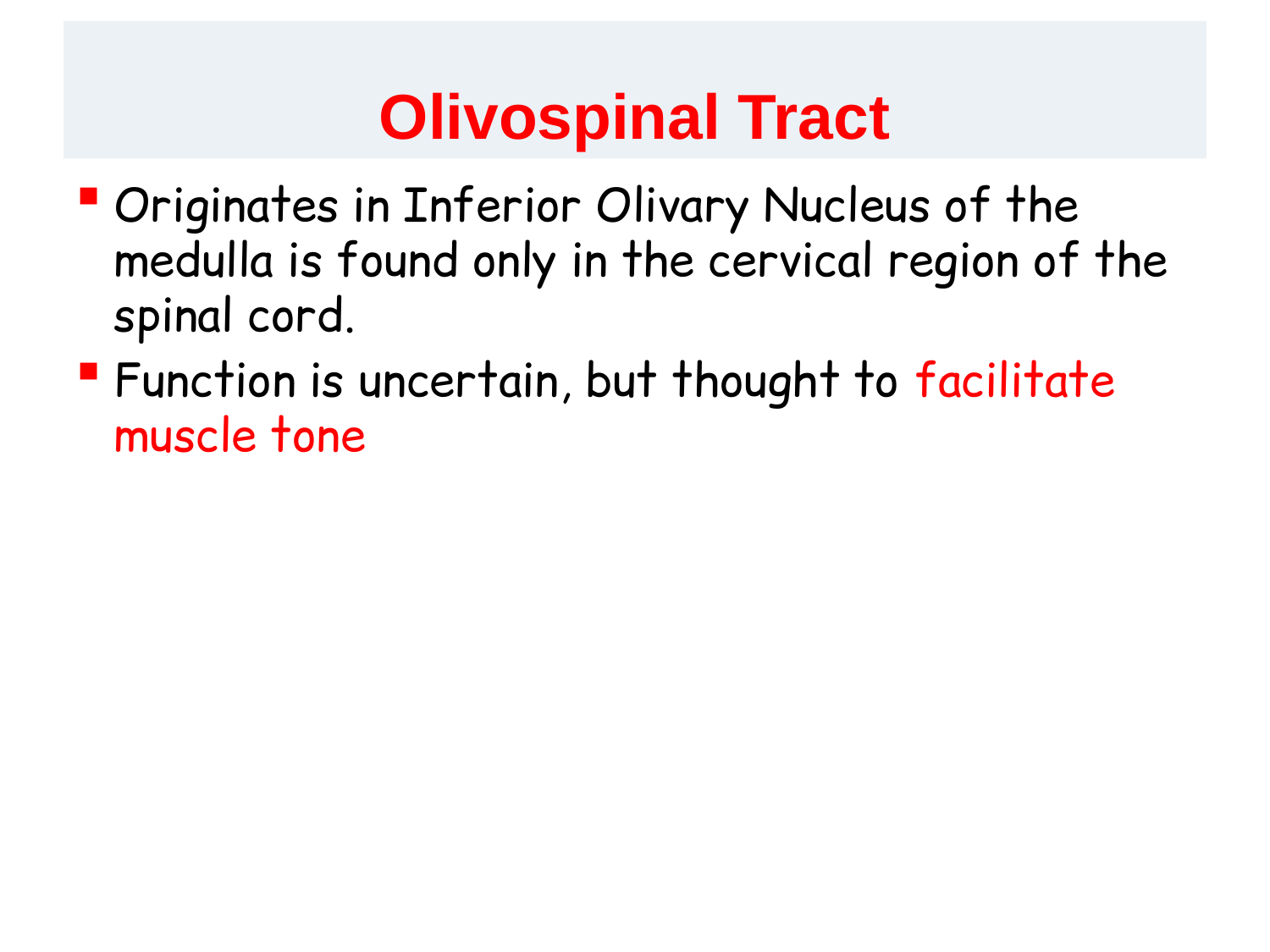

# Olivospinal Tract
Originates in Inferior Olivary Nucleus of the medulla is found only in the cervical region of the spinal cord.
Function is uncertain, but thought to facilitate muscle tone